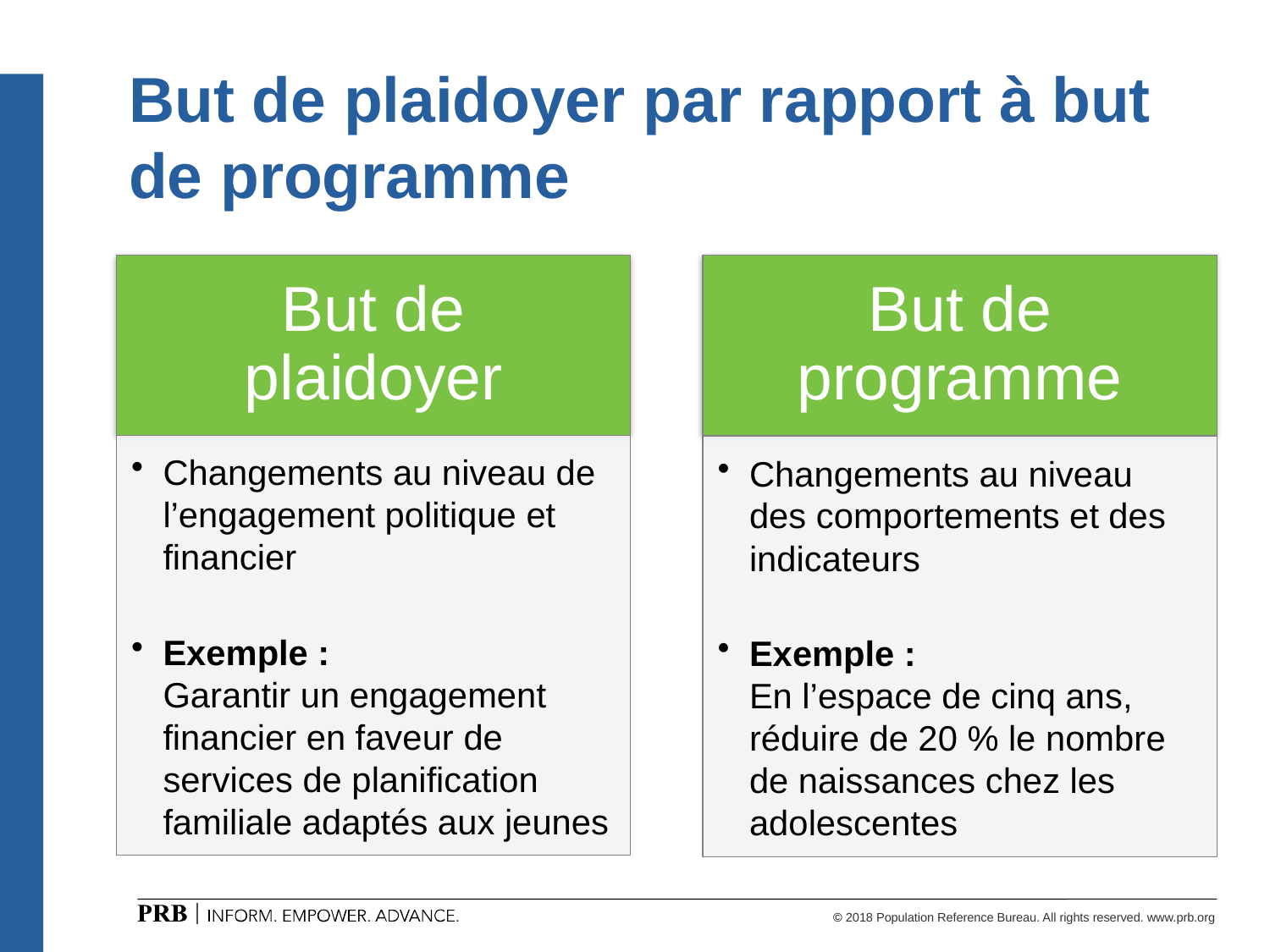

# But de plaidoyer par rapport à but de programme
But de plaidoyer
Changements au niveau de l’engagement politique et financier

Exemple :                     Garantir un engagement financier en faveur de services de planification familiale adaptés aux jeunes
But de programme
Changements au niveau des comportements et des indicateurs

Exemple :                         En l’espace de cinq ans, réduire de 20 % le nombre de naissances chez les adolescentes